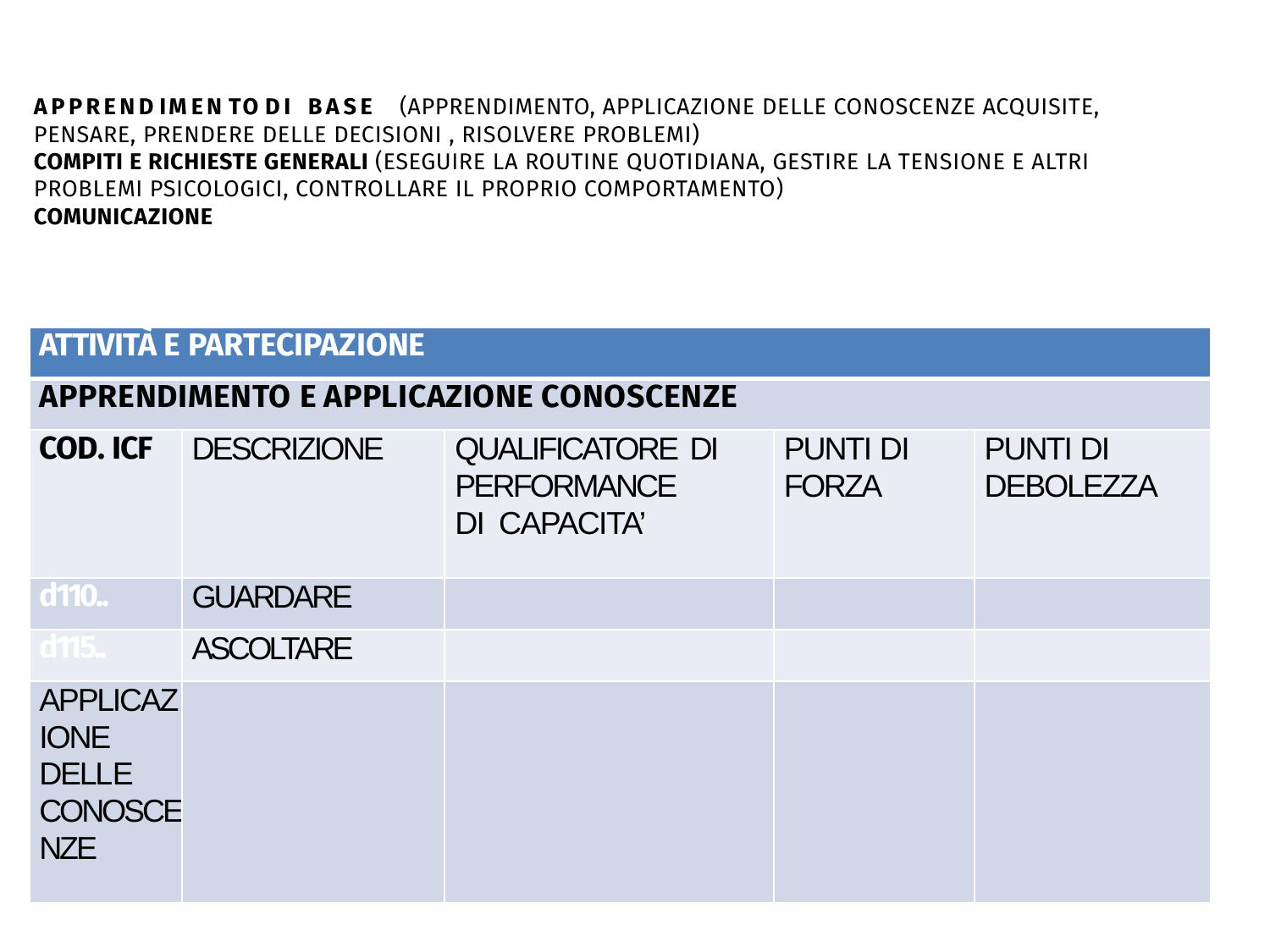

# APPRENDIMENTODI	BASE	(APPRENDIMENTO, APPLICAZIONE DELLE CONOSCENZE ACQUISITE, PENSARE, PRENDERE DELLE DECISIONI , RISOLVERE PROBLEMI) COMPITI E RICHIESTE GENERALI (ESEGUIRE LA ROUTINE QUOTIDIANA, GESTIRE LA TENSIONE E ALTRI PROBLEMI PSICOLOGICI, CONTROLLARE IL PROPRIO COMPORTAMENTO) COMUNICAZIONE
| ATTIVITÀ E PARTECIPAZIONE |  |  |  |  |
| --- | --- | --- | --- | --- |
| APPRENDIMENTO E APPLICAZIONE CONOSCENZE |  |  |  |  |
| COD. ICF | DESCRIZIONE | QUALIFICATORE DI PERFORMANCE DI CAPACITA’ | PUNTI DI FORZA | PUNTI DI DEBOLEZZA |
| d110.. | GUARDARE |  |  |  |
| d115.. | ASCOLTARE |  |  |  |
| APPLICAZIONE DELLE CONOSCENZE |  |  |  |  |